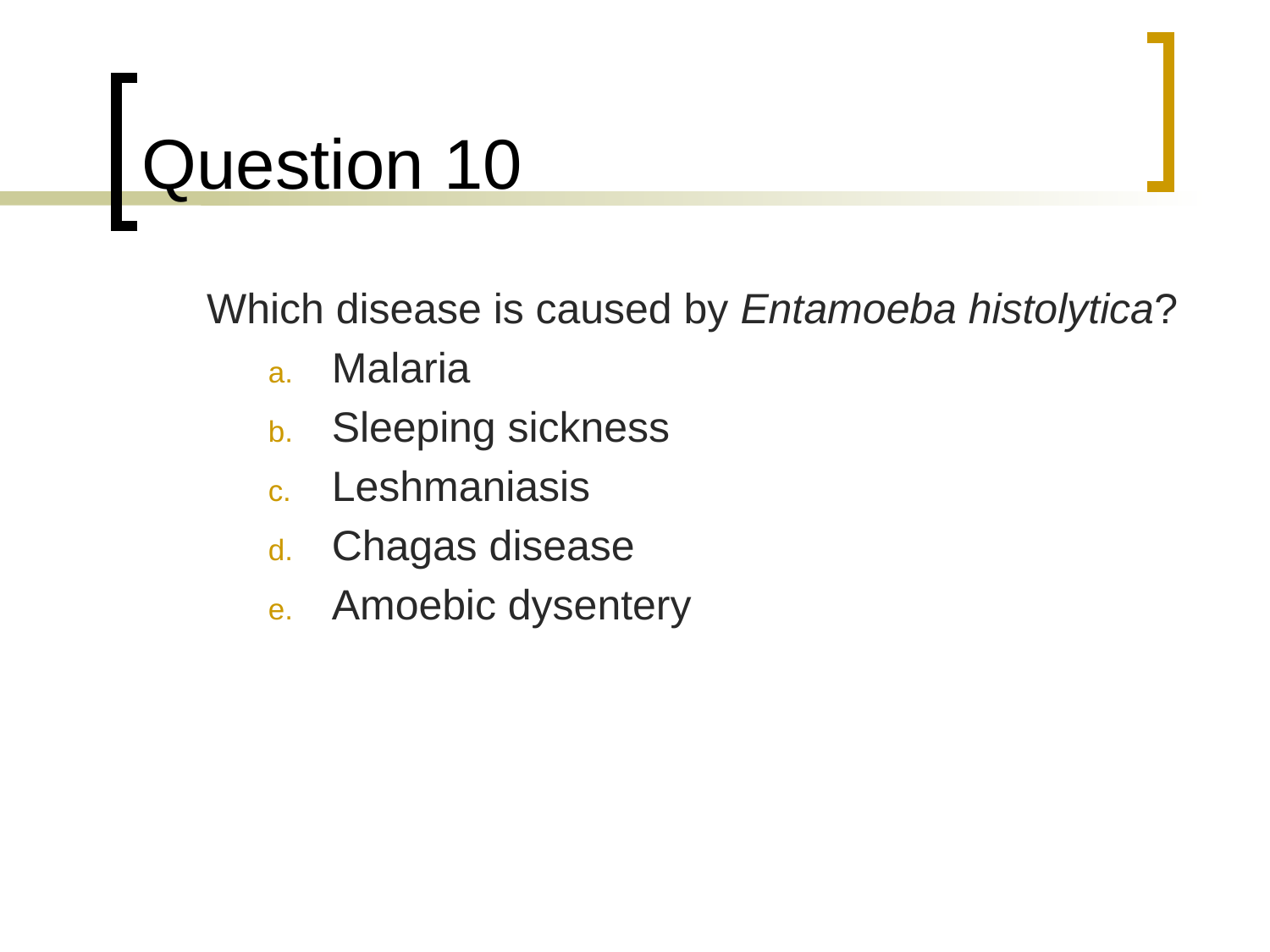

# Question 10
	Which disease is caused by Entamoeba histolytica?
Malaria
Sleeping sickness
Leshmaniasis
Chagas disease
Amoebic dysentery